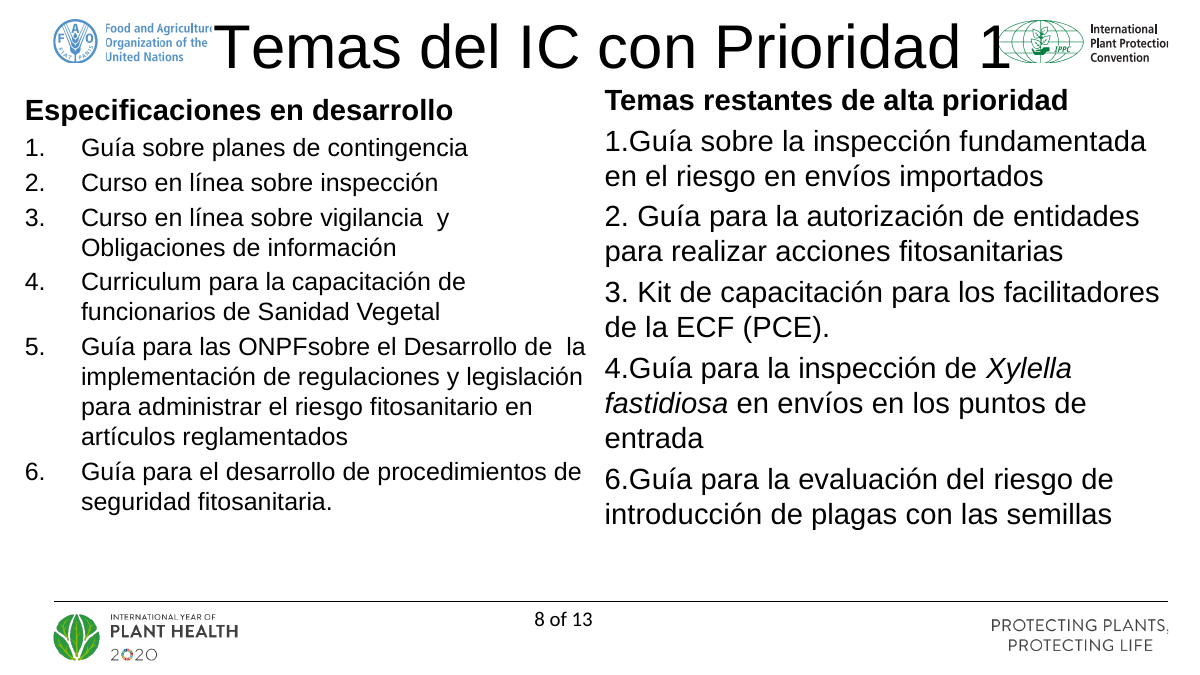

# Temas del IC con Prioridad 1
Temas restantes de alta prioridad
1.Guía sobre la inspección fundamentada en el riesgo en envíos importados
2. Guía para la autorización de entidades para realizar acciones fitosanitarias
3. Kit de capacitación para los facilitadores de la ECF (PCE).
4.Guía para la inspección de Xylella fastidiosa en envíos en los puntos de entrada
6.Guía para la evaluación del riesgo de introducción de plagas con las semillas

Especificaciones en desarrollo
Guía sobre planes de contingencia
Curso en línea sobre inspección
Curso en línea sobre vigilancia  y Obligaciones de información
Curriculum para la capacitación de funcionarios de Sanidad Vegetal
Guía para las ONPFsobre el Desarrollo de  la implementación de regulaciones y legislación para administrar el riesgo fitosanitario en artículos reglamentados
Guía para el desarrollo de procedimientos de seguridad fitosanitaria.

8 of 13